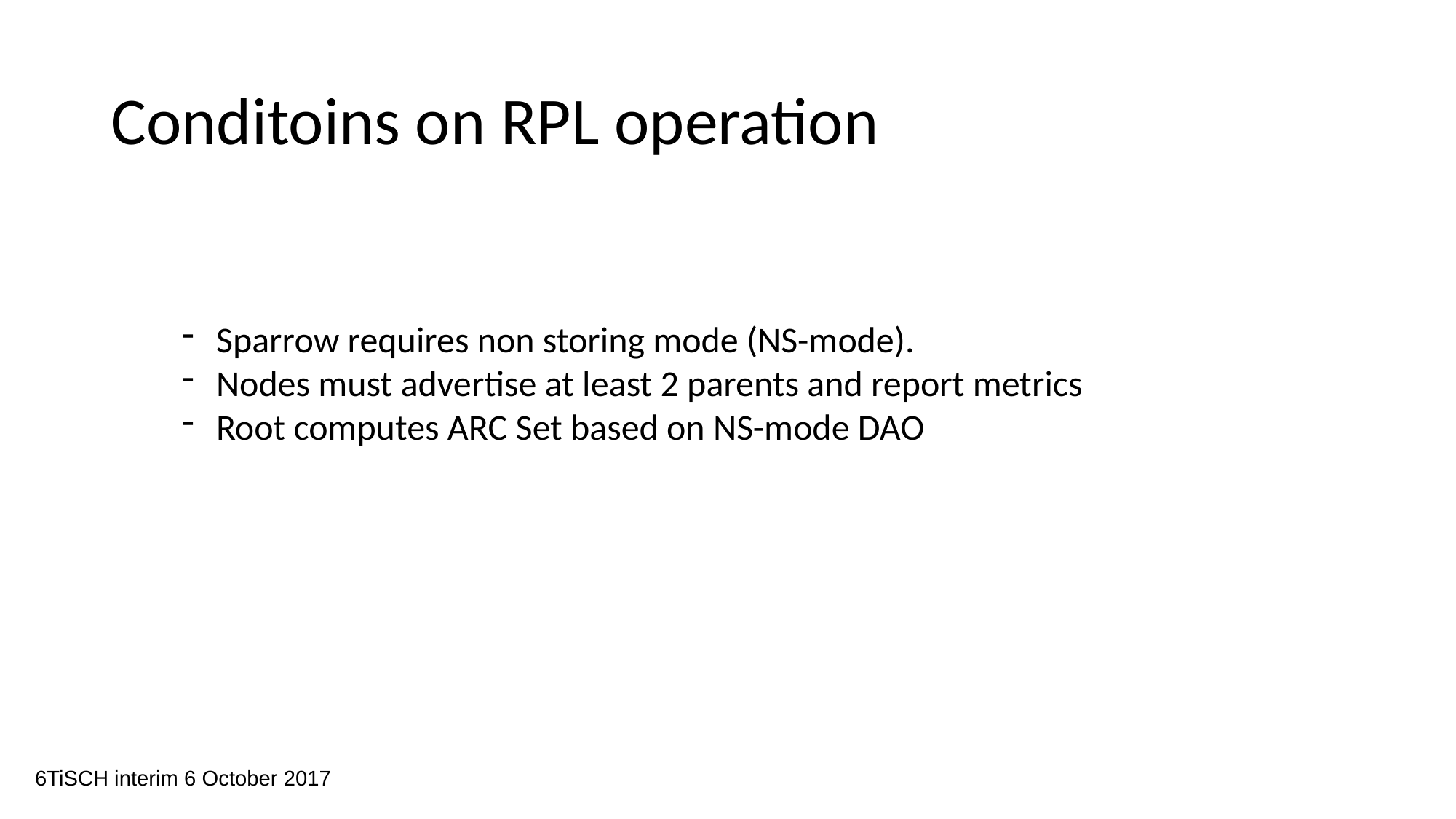

# Conditoins on RPL operation
Sparrow requires non storing mode (NS-mode).
Nodes must advertise at least 2 parents and report metrics
Root computes ARC Set based on NS-mode DAO